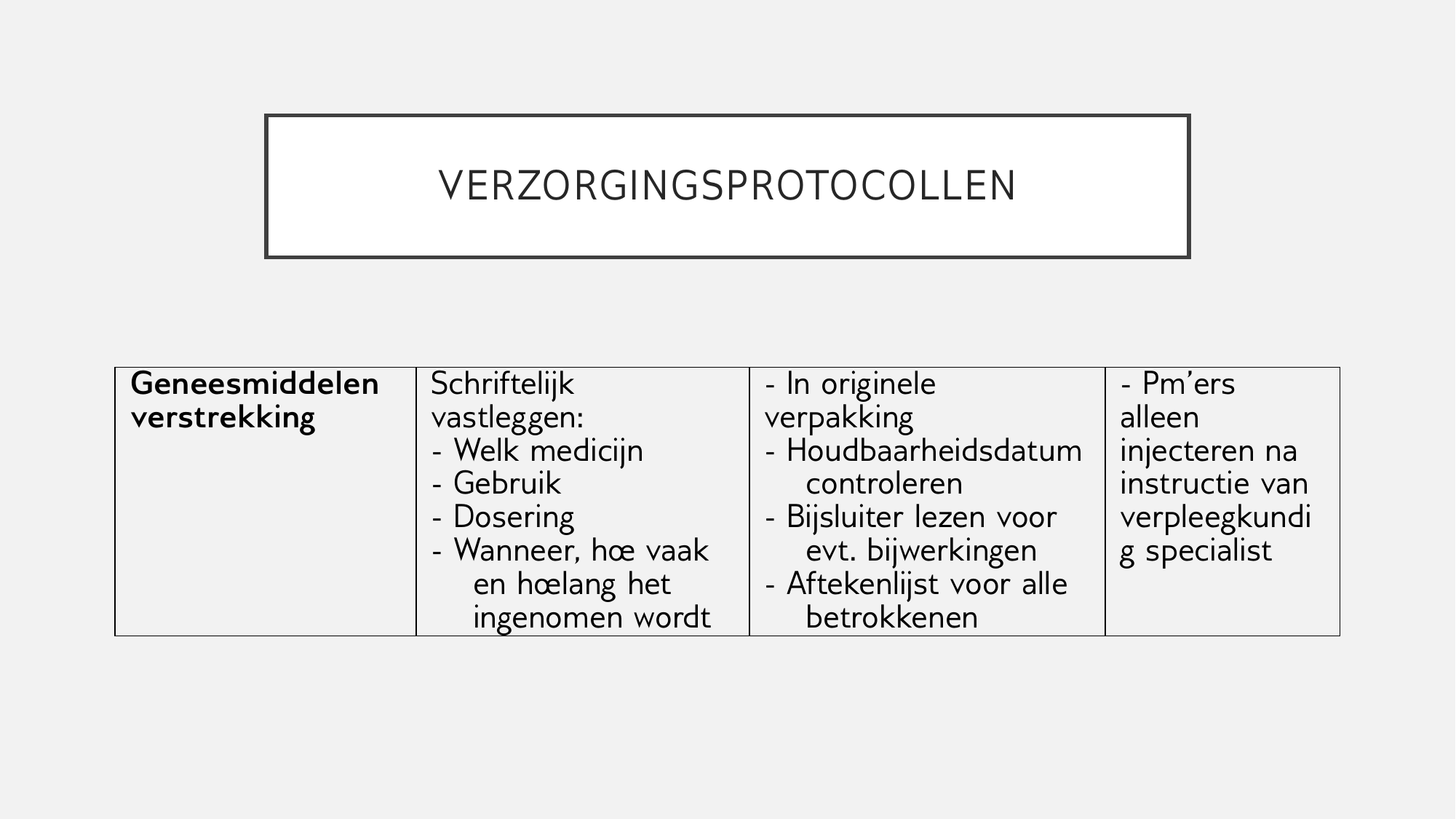

# verzorgingsprotocollen
| Geneesmiddelen verstrekking | Schriftelijk vastleggen: - Welk medicijn - Gebruik - Dosering - Wanneer, hoe vaak en hoelang het ingenomen wordt | - In originele verpakking - Houdbaarheidsdatum controleren - Bijsluiter lezen voor evt. bijwerkingen - Aftekenlijst voor alle betrokkenen | - Pm’ers alleen injecteren na instructie van verpleegkundig specialist |
| --- | --- | --- | --- |